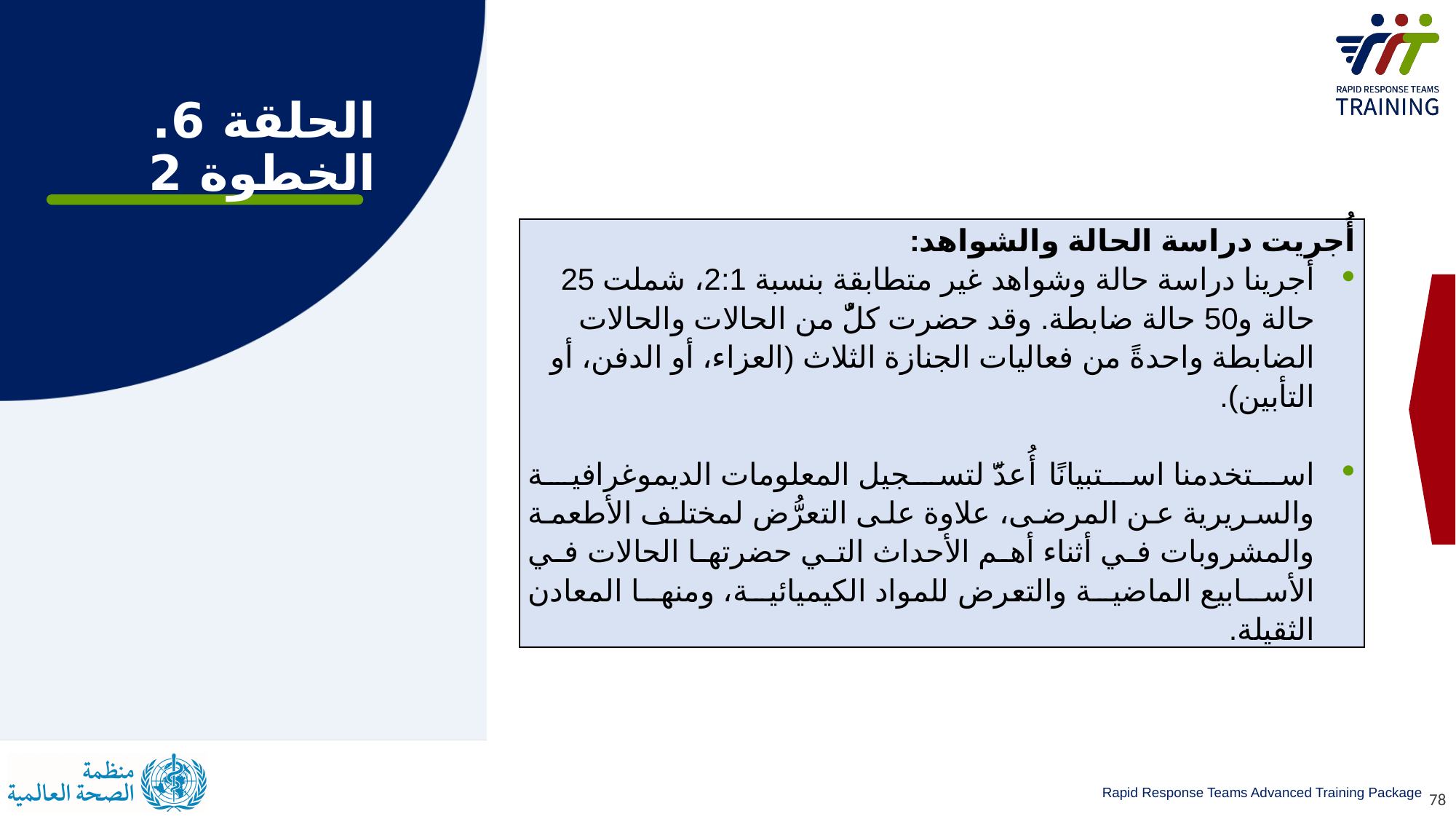

# الحلقة 6. الخطوة 2
| أُجريت دراسة الحالة والشواهد: أجرينا دراسة حالة وشواهد غير متطابقة بنسبة 2:1، شملت 25 حالة و50 حالة ضابطة. وقد حضرت كلٌّ من الحالات والحالات الضابطة واحدةً من فعاليات الجنازة الثلاث (العزاء، أو الدفن، أو التأبين). استخدمنا استبيانًا أُعدَّ لتسجيل المعلومات الديموغرافية والسريرية عن المرضى، علاوة على التعرُّض لمختلف الأطعمة والمشروبات في أثناء أهم الأحداث التي حضرتها الحالات في الأسابيع الماضية والتعرض للمواد الكيميائية، ومنها المعادن الثقيلة. |
| --- |